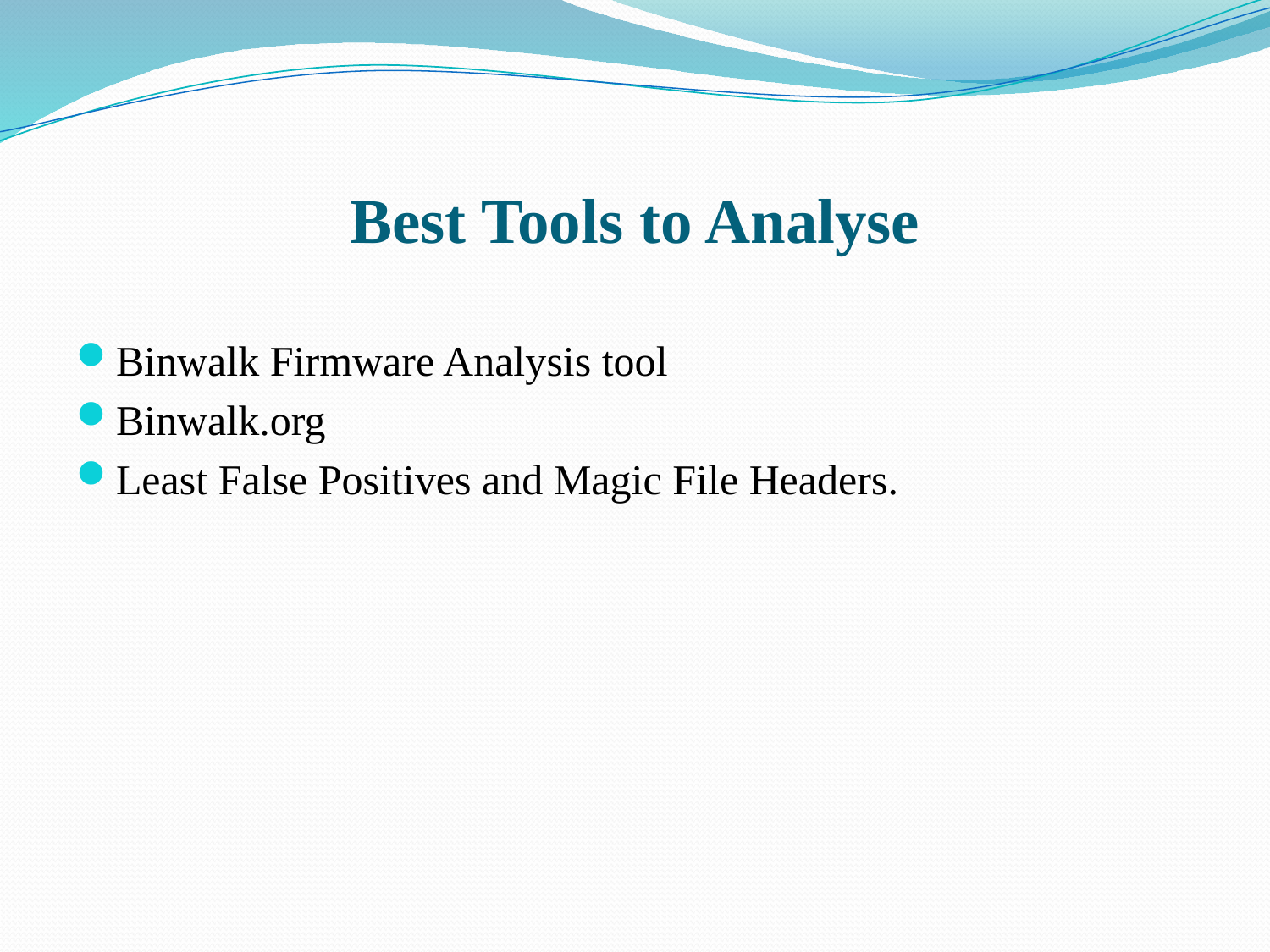

# Best Tools to Analyse

Binwalk Firmware Analysis tool
Binwalk.org
Least False Positives and Magic File Headers.